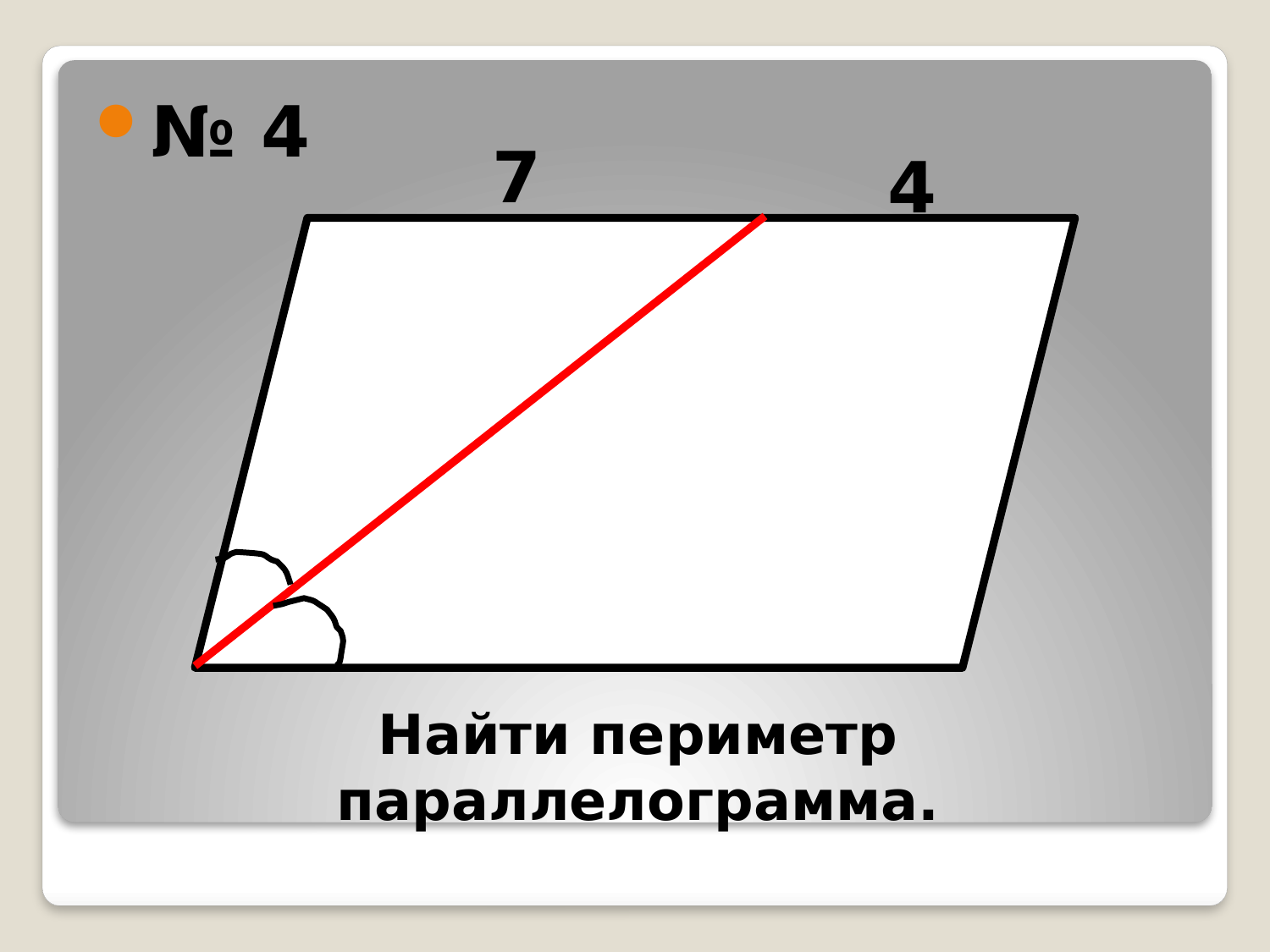

№ 4
7
4

# Найти периметр параллелограмма.